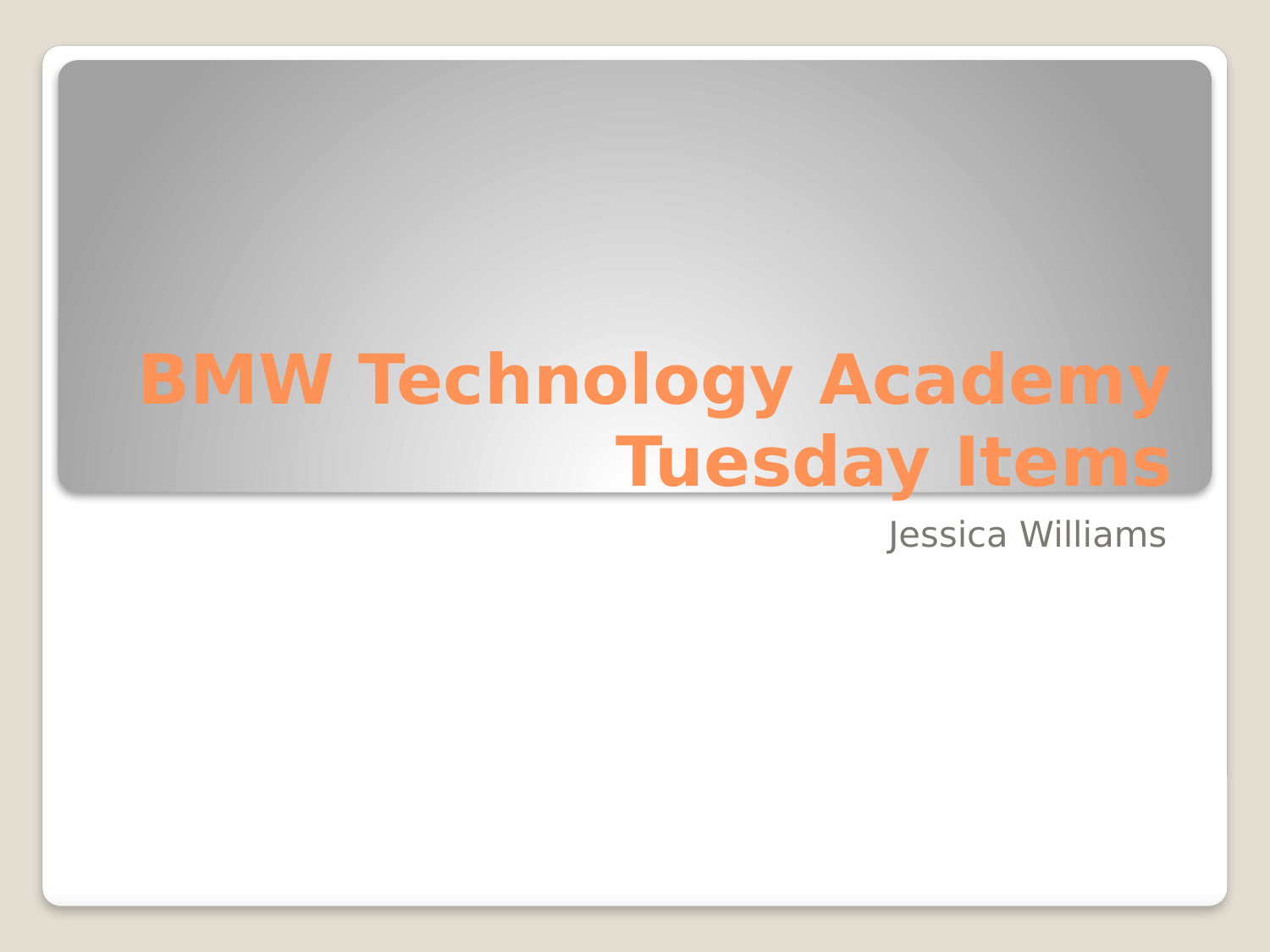

# BMW Technology Academy Tuesday Items
Jessica Williams